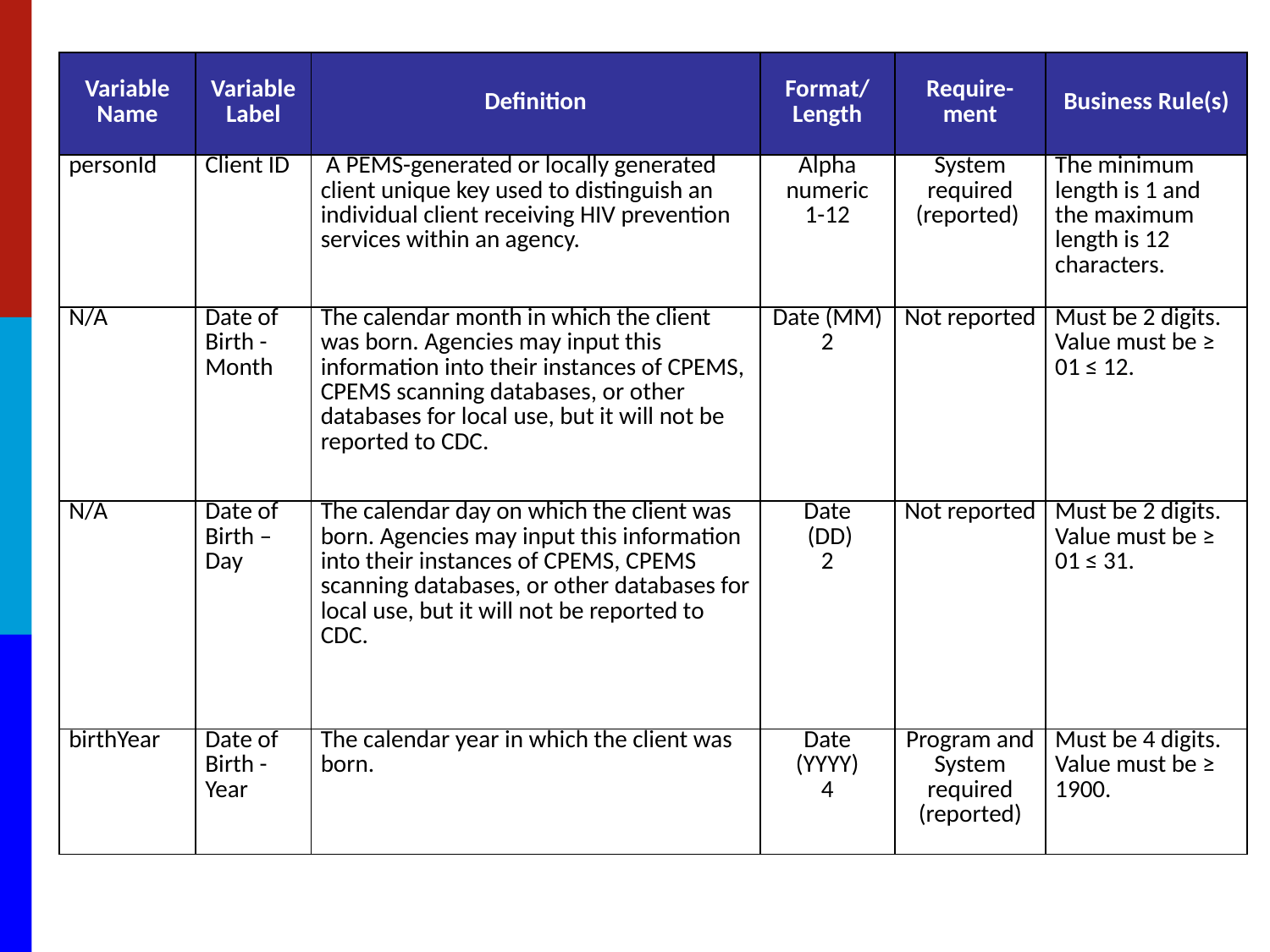

| Variable Name | Variable Label | Definition | Format/ Length | Require-ment | Business Rule(s) |
| --- | --- | --- | --- | --- | --- |
| personId | Client ID | A PEMS-generated or locally generated client unique key used to distinguish an individual client receiving HIV prevention services within an agency. | Alpha numeric 1-12 | System required (reported) | The minimum length is 1 and the maximum length is 12 characters. |
| N/A | Date of Birth - Month | The calendar month in which the client was born. Agencies may input this information into their instances of CPEMS, CPEMS scanning databases, or other databases for local use, but it will not be reported to CDC. | Date (MM) 2 | Not reported | Must be 2 digits. Value must be ≥ 01 ≤ 12. |
| N/A | Date of Birth – Day | The calendar day on which the client was born. Agencies may input this information into their instances of CPEMS, CPEMS scanning databases, or other databases for local use, but it will not be reported to CDC. | Date (DD) 2 | Not reported | Must be 2 digits. Value must be ≥ 01 ≤ 31. |
| birthYear | Date of Birth - Year | The calendar year in which the client was born. | Date (YYYY) 4 | Program and System required (reported) | Must be 4 digits. Value must be ≥ 1900. |